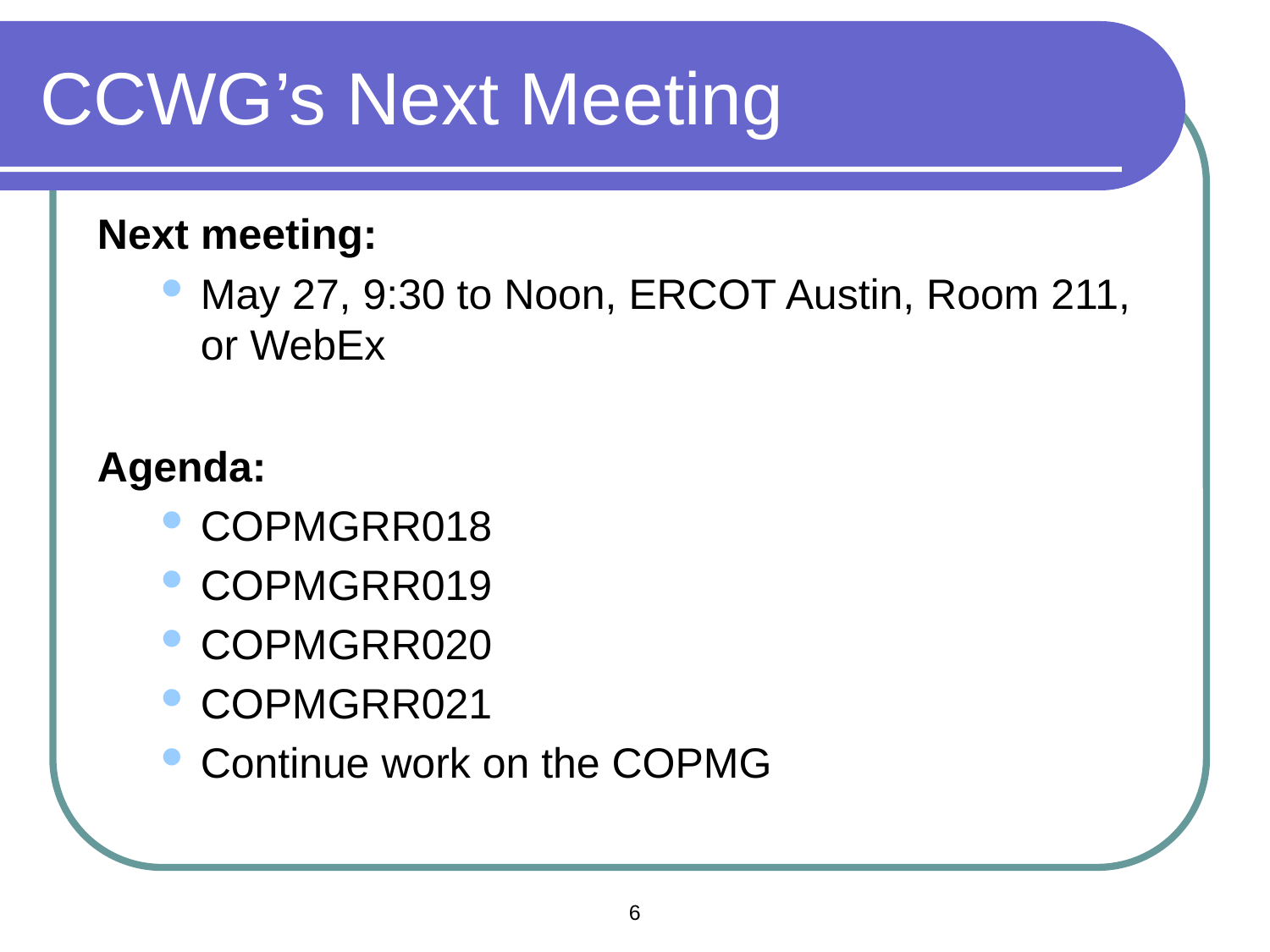

# CCWG’s Next Meeting
Next meeting:
May 27, 9:30 to Noon, ERCOT Austin, Room 211, or WebEx

Agenda:
COPMGRR018
COPMGRR019
COPMGRR020
COPMGRR021
Continue work on the COPMG
6